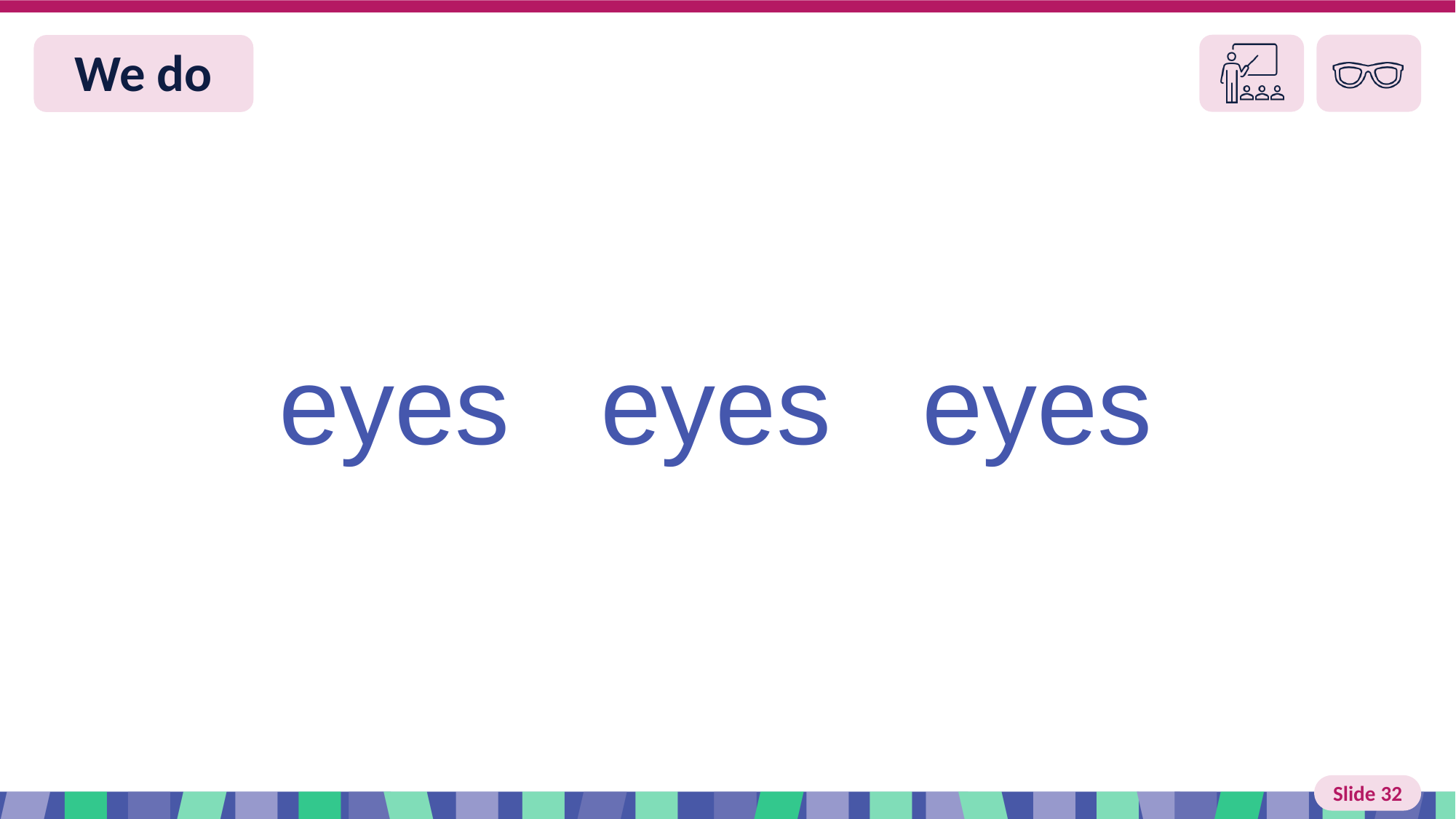

Slide 32 We do read
eyes   eyes   eyes